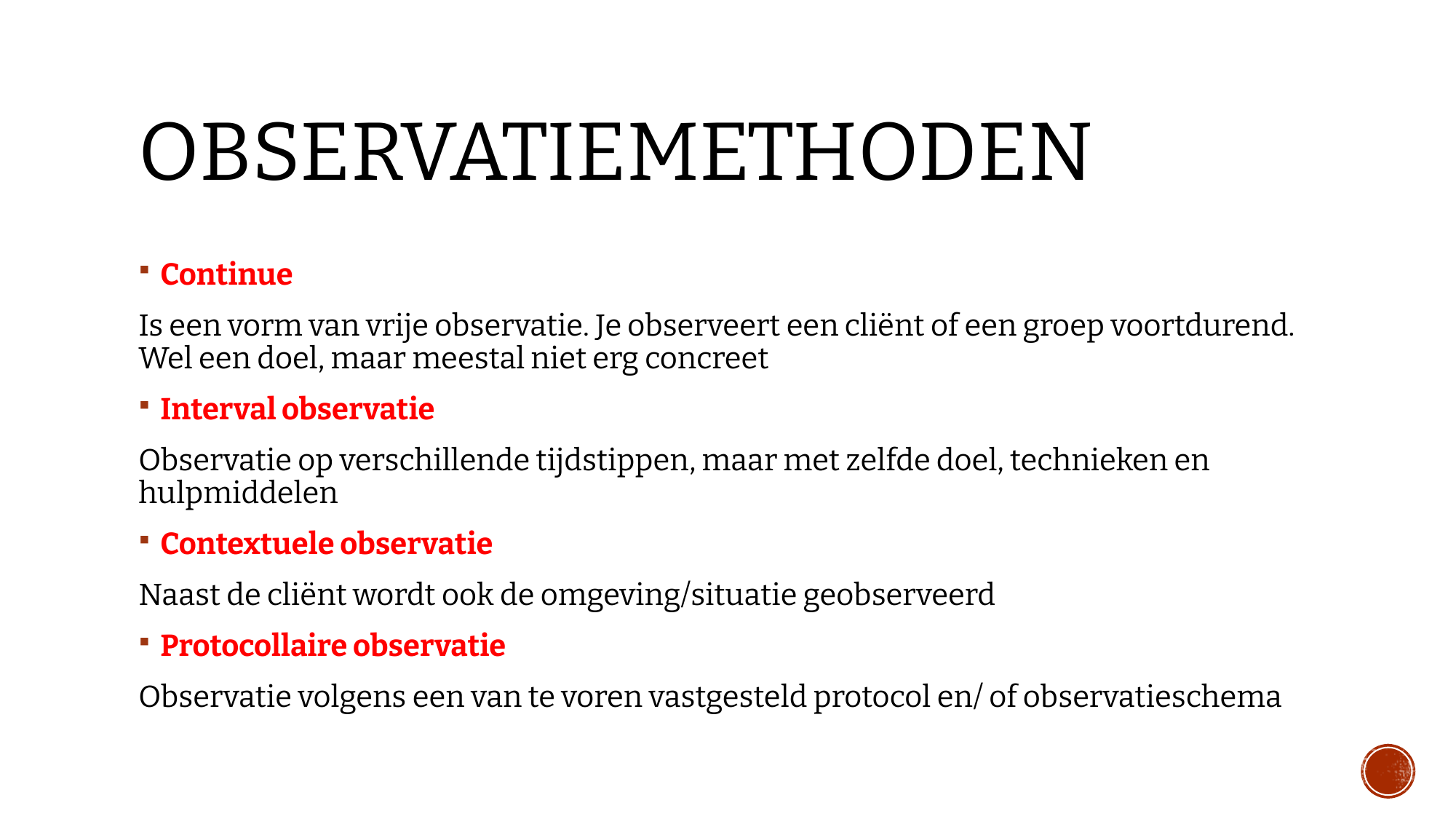

# observatiemethoden
Continue
Is een vorm van vrije observatie. Je observeert een cliënt of een groep voortdurend. Wel een doel, maar meestal niet erg concreet
Interval observatie
Observatie op verschillende tijdstippen, maar met zelfde doel, technieken en hulpmiddelen
Contextuele observatie
Naast de cliënt wordt ook de omgeving/situatie geobserveerd
Protocollaire observatie
Observatie volgens een van te voren vastgesteld protocol en/ of observatieschema